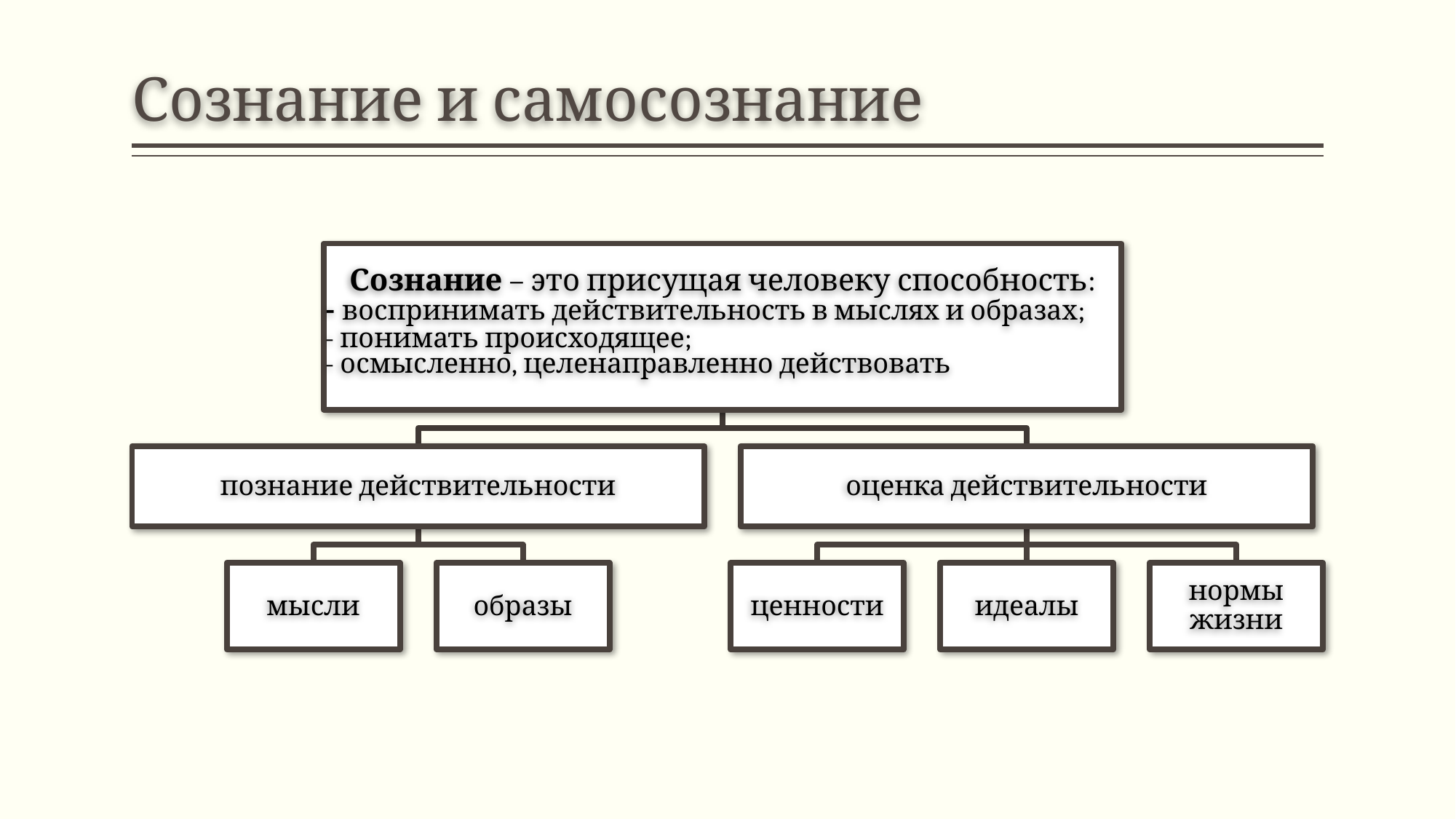

# Сознание и самосознание

Сознание – это присущая человеку способность:
- воспринимать действительность в мыслях и образах;
- понимать происходящее;
- осмысленно, целенаправленно действовать

познание действительности

оценка действительности

мысли

образы

ценности

идеалы

нормы жизни